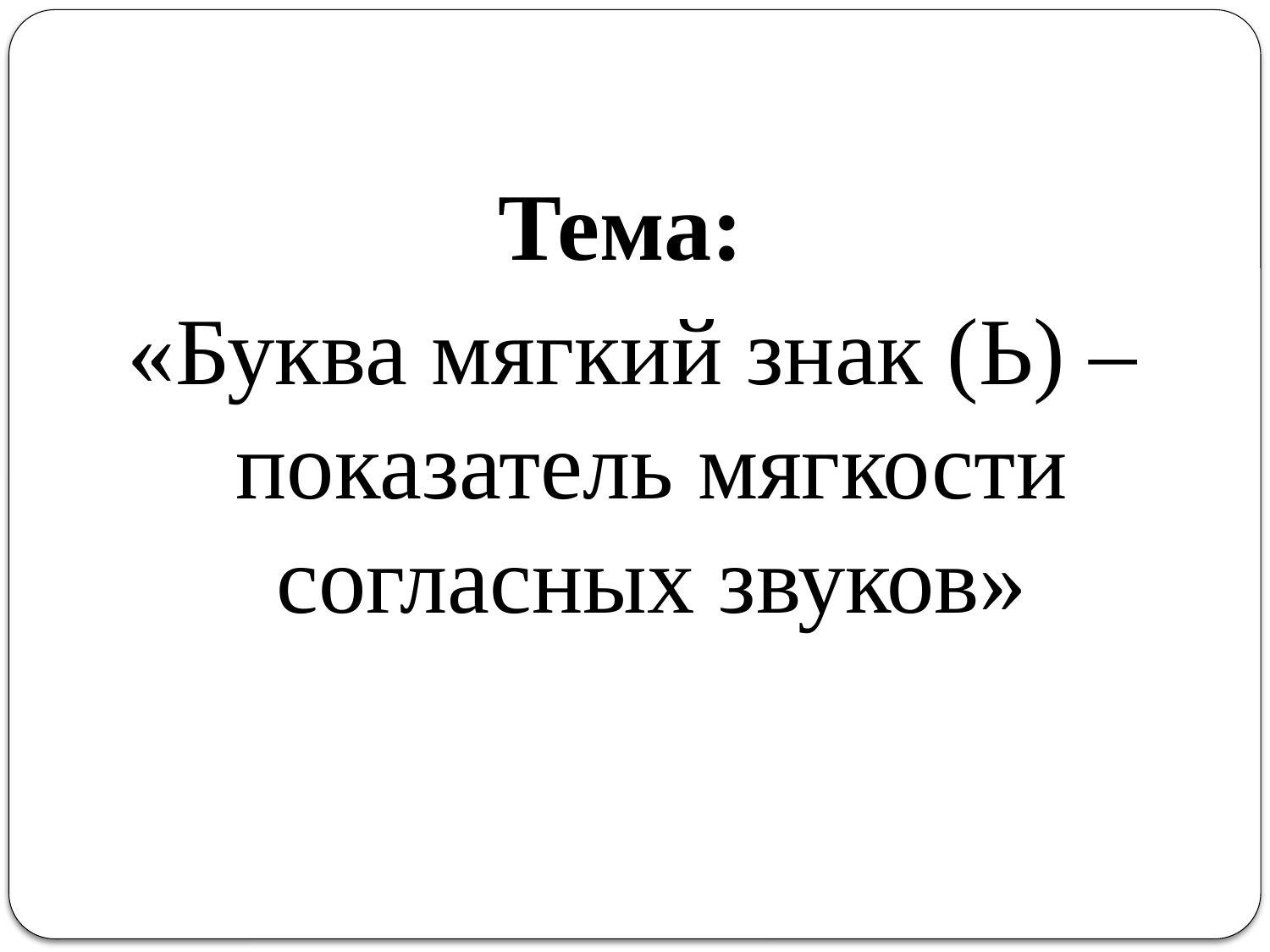

Тема:
«Буква мягкий знак (Ь) – показатель мягкости согласных звуков»